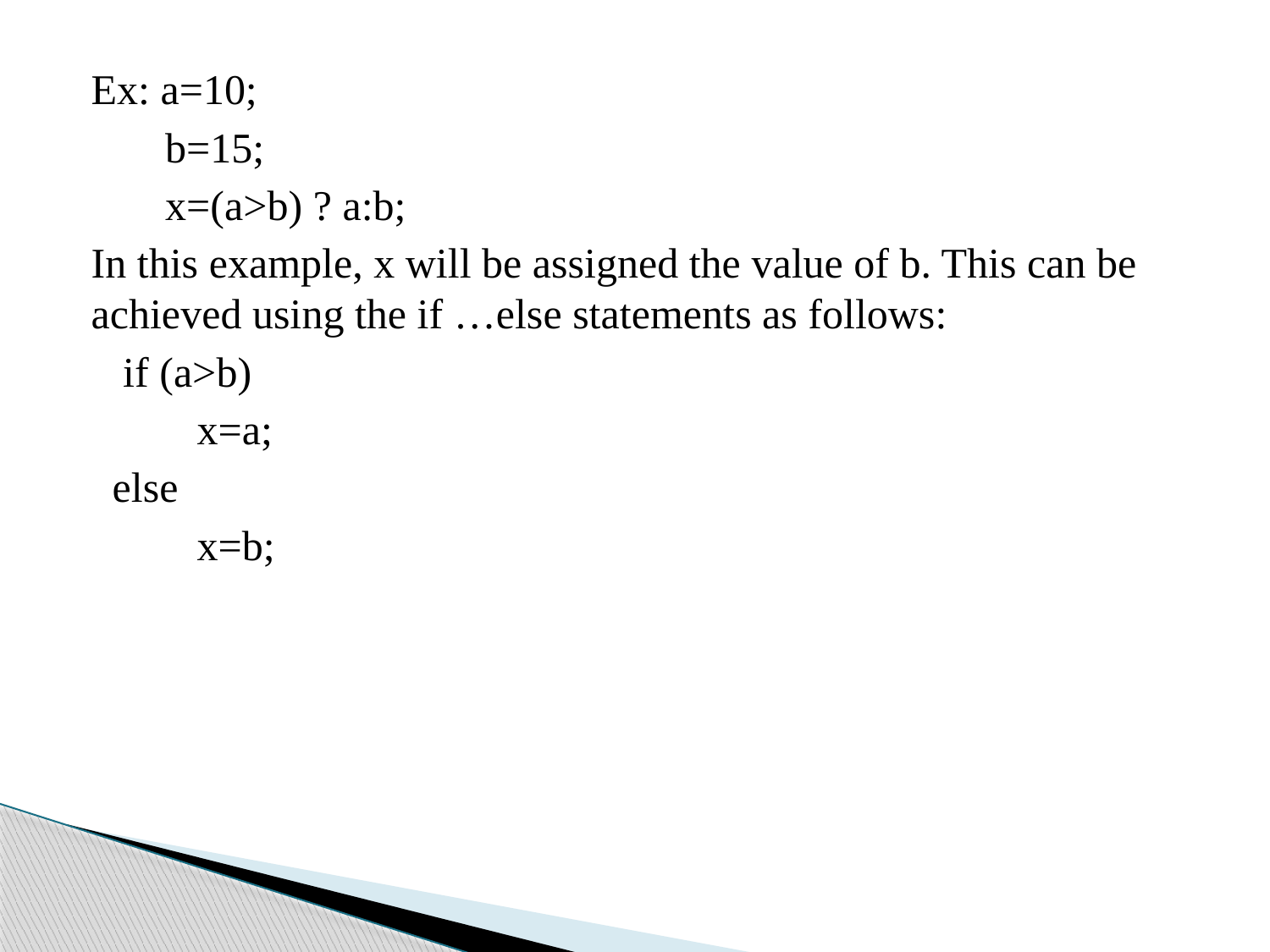

Ex: a=10;
       b=15;
       x=(a>b) ? a:b;
In this example, x will be assigned the value of b. This can be achieved using the if …else statements as follows:
   if (a>b)
          x=a;
  else
          x=b;